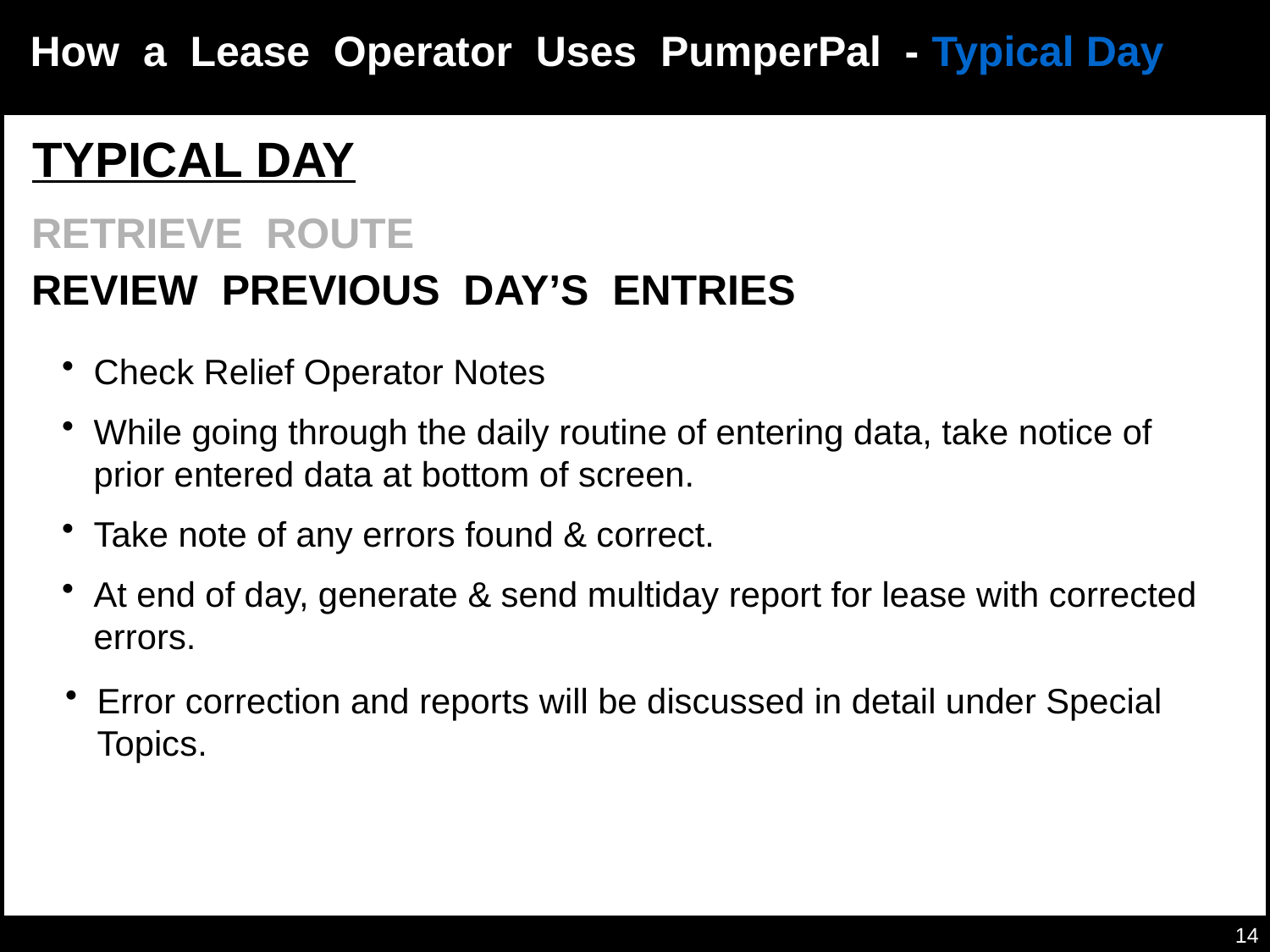

Notes
How  a  Lease  Operator  Uses  PumperPal  - Typical Day
TYPICAL DAY
RETRIEVE  ROUTE
REVIEW  PREVIOUS  DAY’S  ENTRIES
Check Relief Operator Notes
While going through the daily routine of entering data, take notice of prior entered data at bottom of screen.
Take note of any errors found & correct.
At end of day, generate & send multiday report for lease with corrected errors.
Error correction and reports will be discussed in detail under Special Topics.